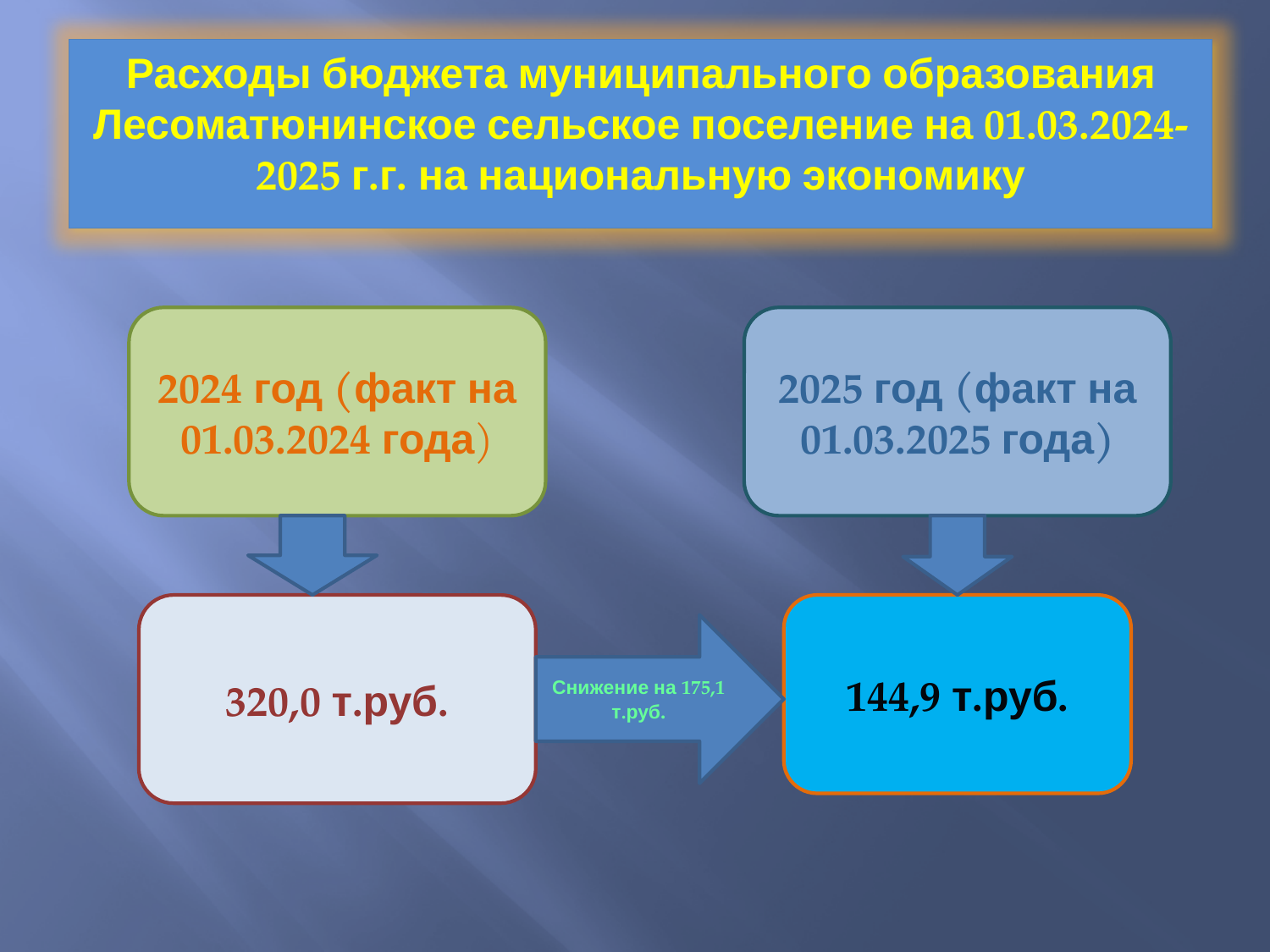

Расходы бюджета муниципального образования Лесоматюнинское сельское поселение на 01.03.2024-
2025 г.г. на национальную экономику
2024 год (факт на 01.03.2024 года)
2025 год (факт на 01.03.2025 года)

320,0 т.руб.
144,9 т.руб.
Снижение на 175,1 т.руб.